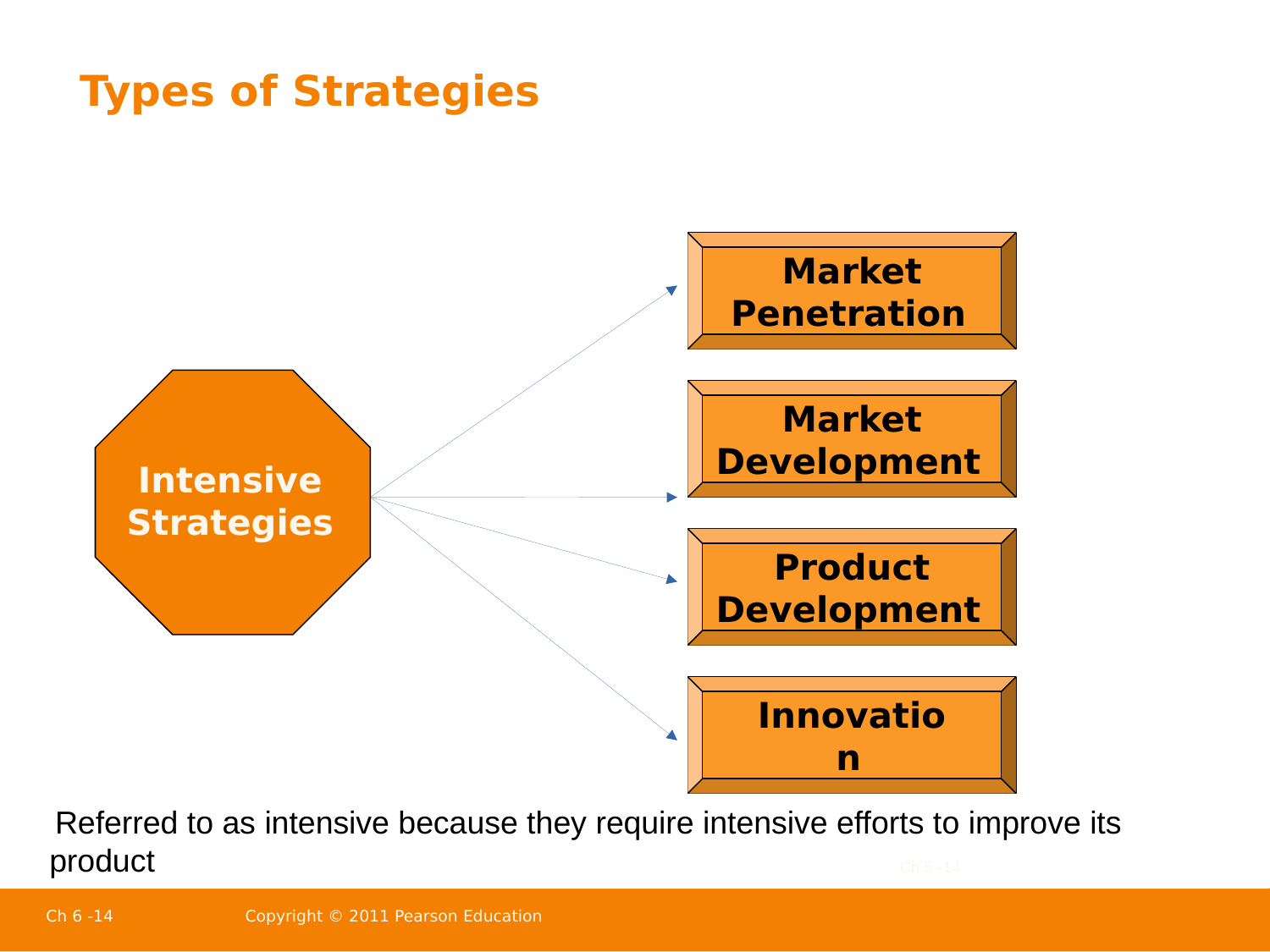

Types of Strategies

Market
Penetration

Intensive
Strategies

Market
Development

Product
Development

Innovation

Referred to as intensive because they require intensive efforts to improve its product
Ch 5 -14
Ch 6 -14
Copyright © 2011 Pearson Education